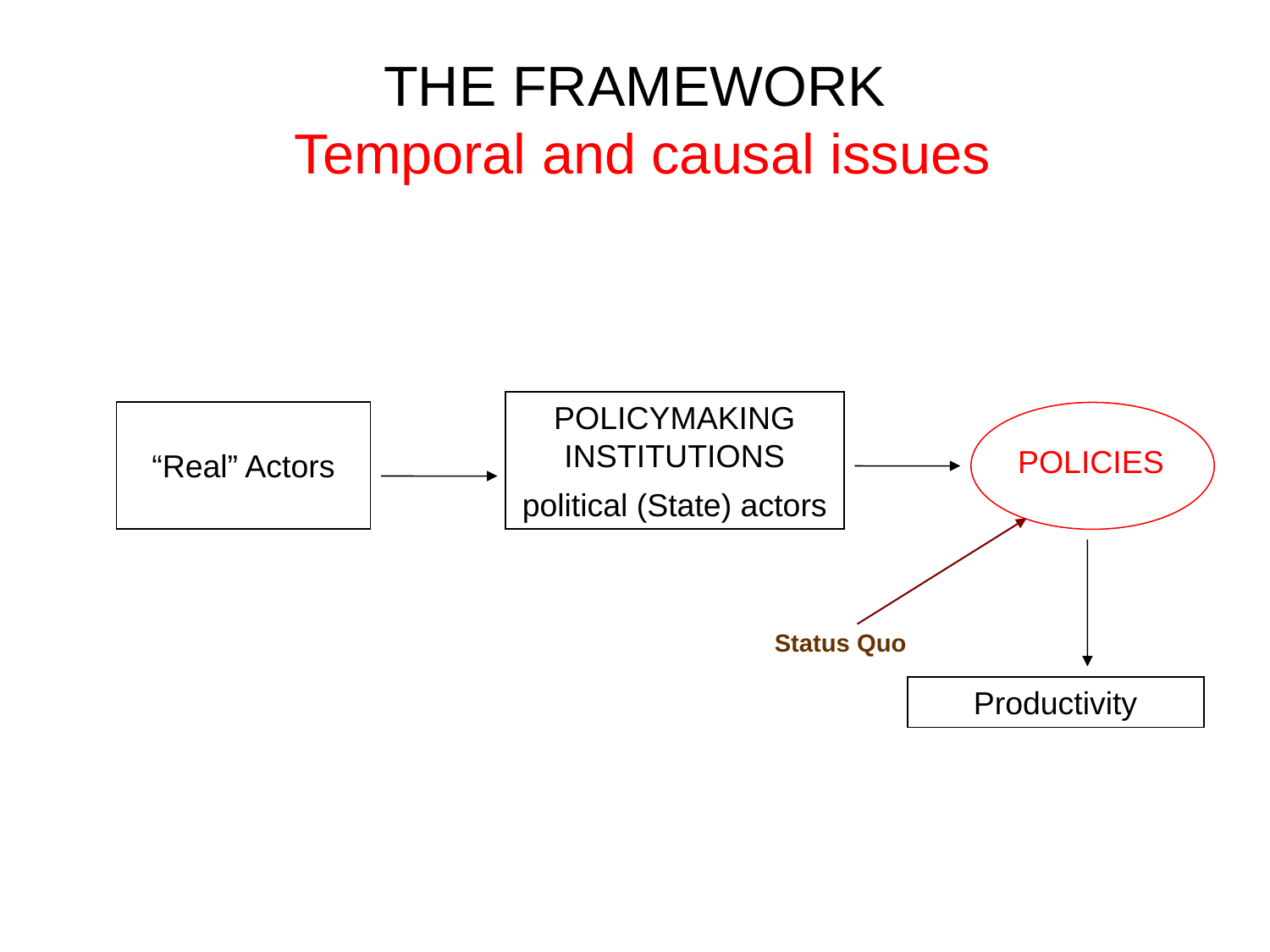

# THE FRAMEWORK Temporal and causal issues
POLICYMAKING INSTITUTIONS
political (State) actors

“Real” Actors
POLICIES

Productivity
Status Quo